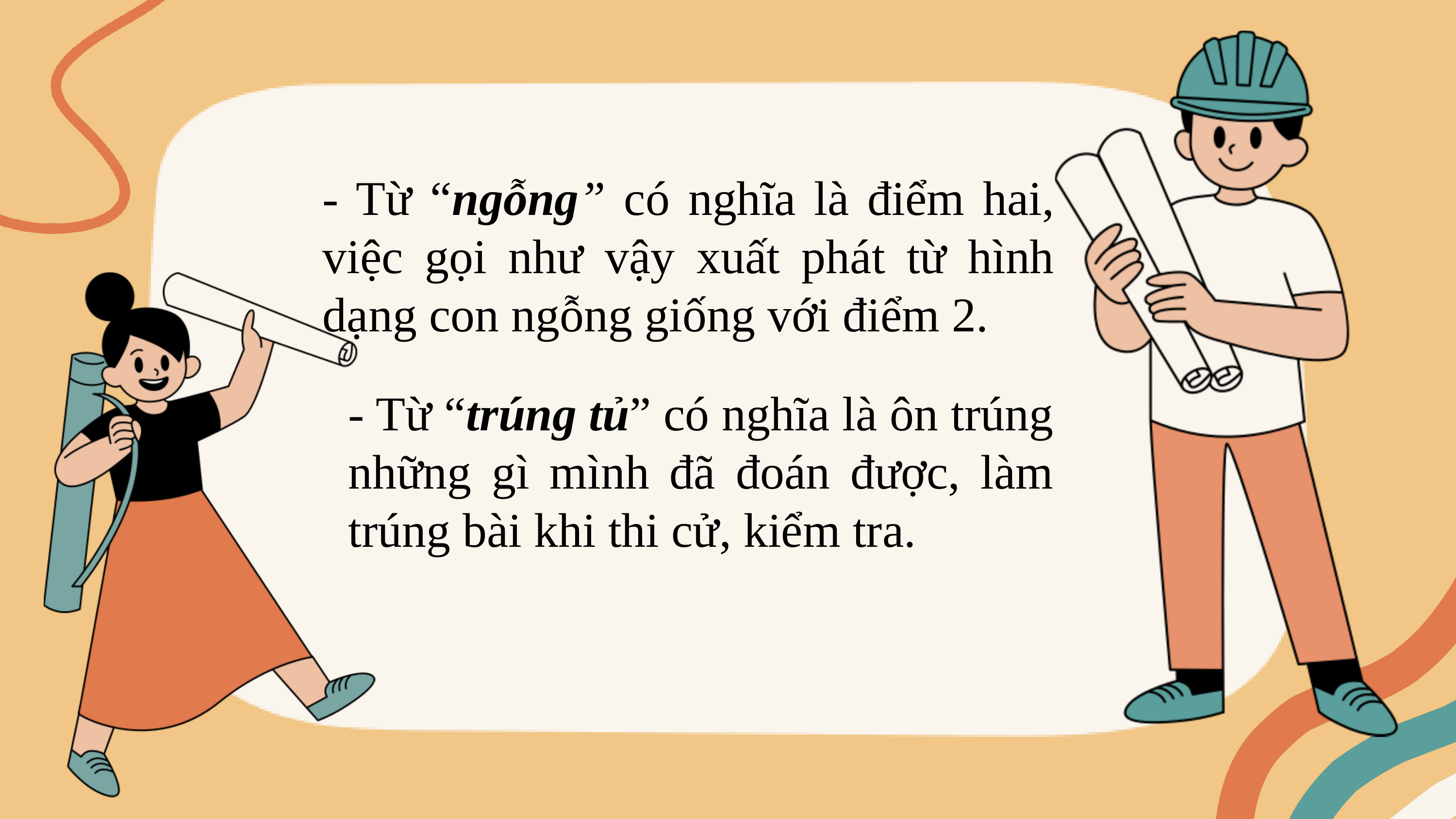

- Từ “ngỗng” có nghĩa là điểm hai, việc gọi như vậy xuất phát từ hình dạng con ngỗng giống với điểm 2.

- Từ “trúng tủ” có nghĩa là ôn trúng những gì mình đã đoán được, làm trúng bài khi thi cử, kiểm tra.